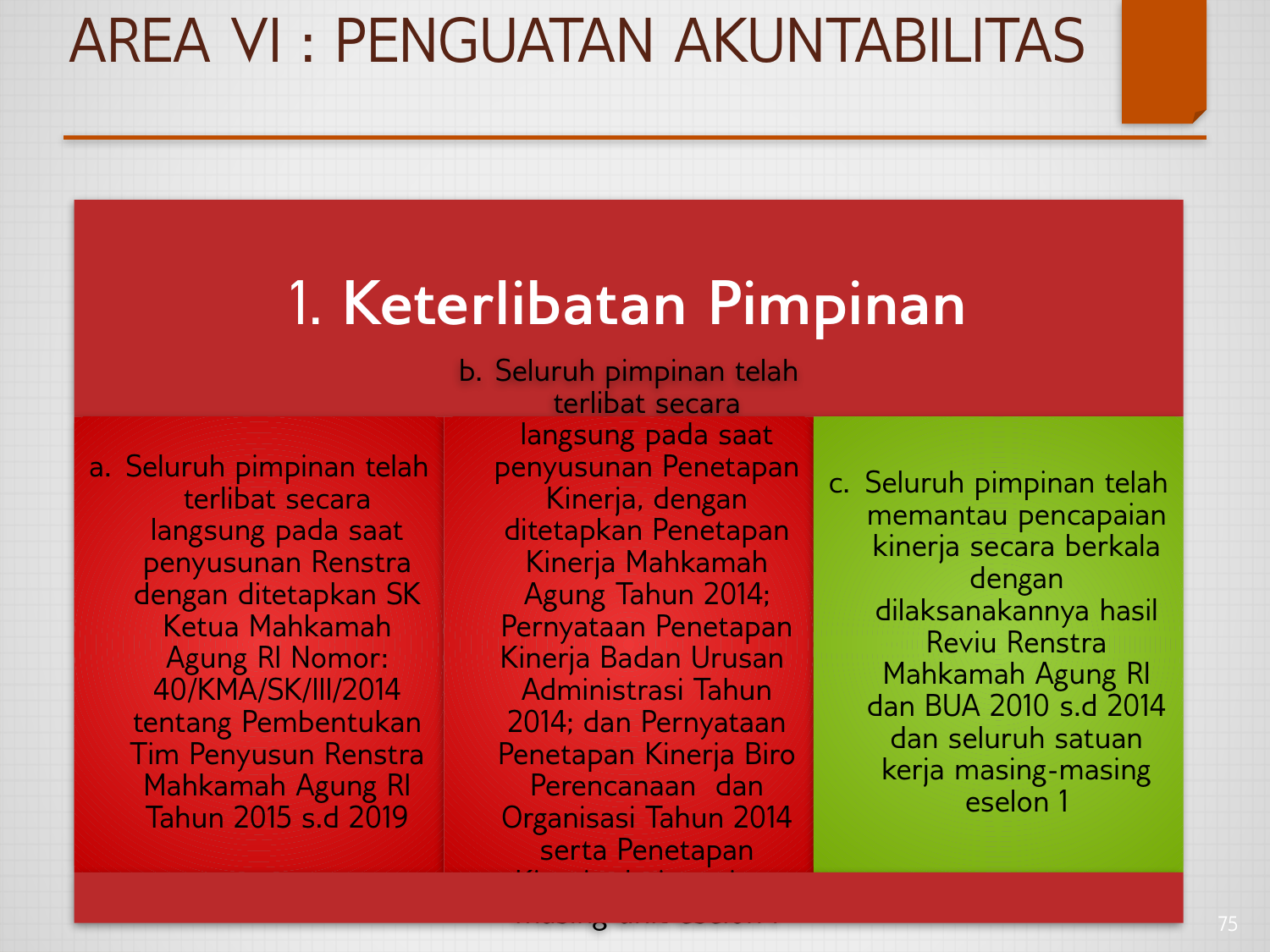

# AREA VI : PENGUATAN AKUNTABILITAS
1. Keterlibatan Pimpinan
75